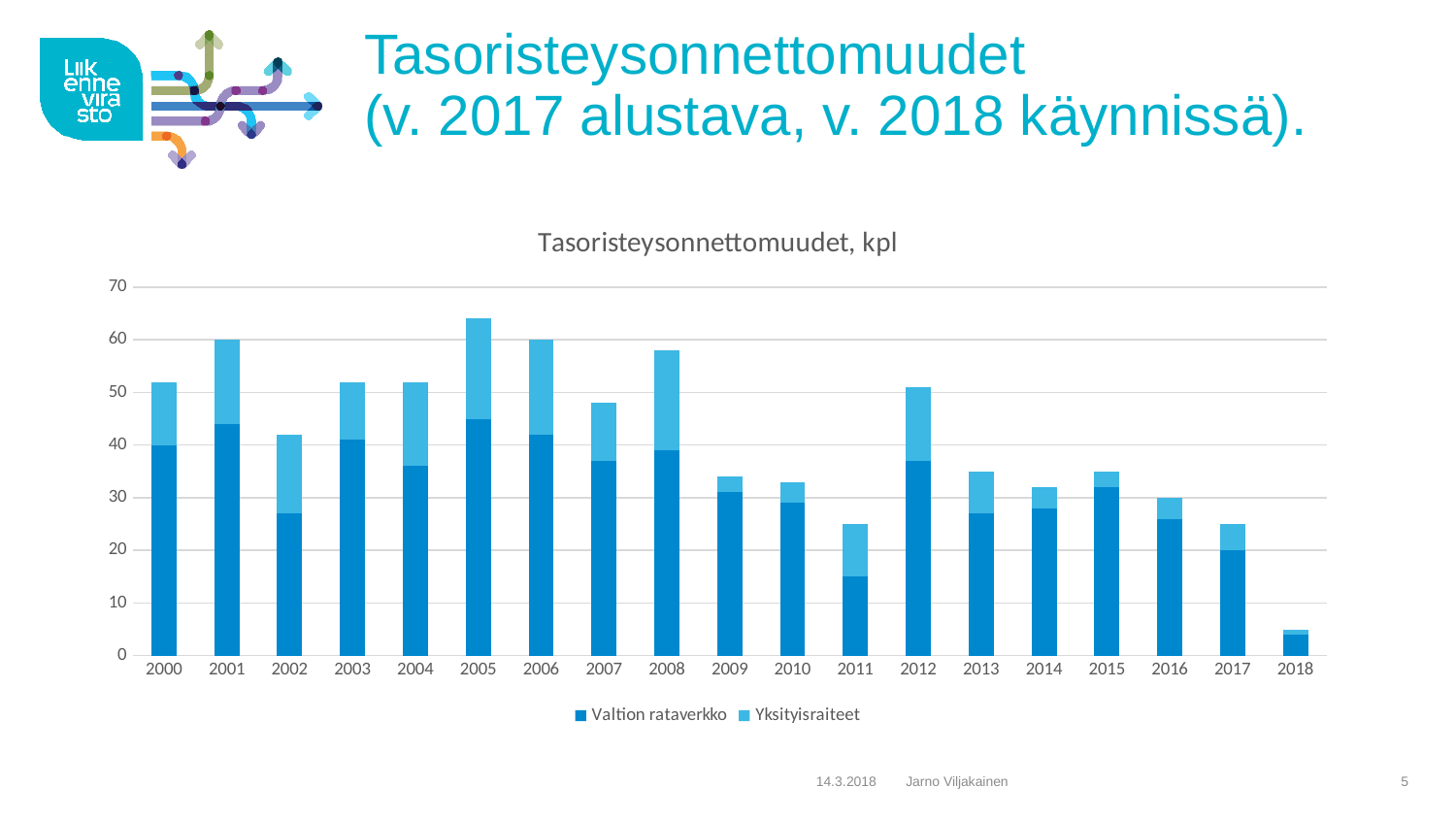

# Tasoristeysonnettomuudet (v. 2017 alustava, v. 2018 käynnissä).

### Chart: Tasoristeysonnettomuudet, kpl

| Category | Valtion rataverkko | Yksityisraiteet |
|---|---|---|
| 2000 | 40.0 | 12.0 |
| 2001 | 44.0 | 16.0 |
| 2002 | 27.0 | 15.0 |
| 2003 | 41.0 | 11.0 |
| 2004 | 36.0 | 16.0 |
| 2005 | 45.0 | 19.0 |
| 2006 | 42.0 | 18.0 |
| 2007 | 37.0 | 11.0 |
| 2008 | 39.0 | 19.0 |
| 2009 | 31.0 | 3.0 |
| 2010 | 29.0 | 4.0 |
| 2011 | 15.0 | 10.0 |
| 2012 | 37.0 | 14.0 |
| 2013 | 27.0 | 8.0 |
| 2014 | 28.0 | 4.0 |
| 2015 | 32.0 | 3.0 |
| 2016 | 26.0 | 4.0 |
| 2017 | 20.0 | 5.0 |
| 2018 | 4.0 | 1.0 |
14.3.2018
Jarno Viljakainen
5